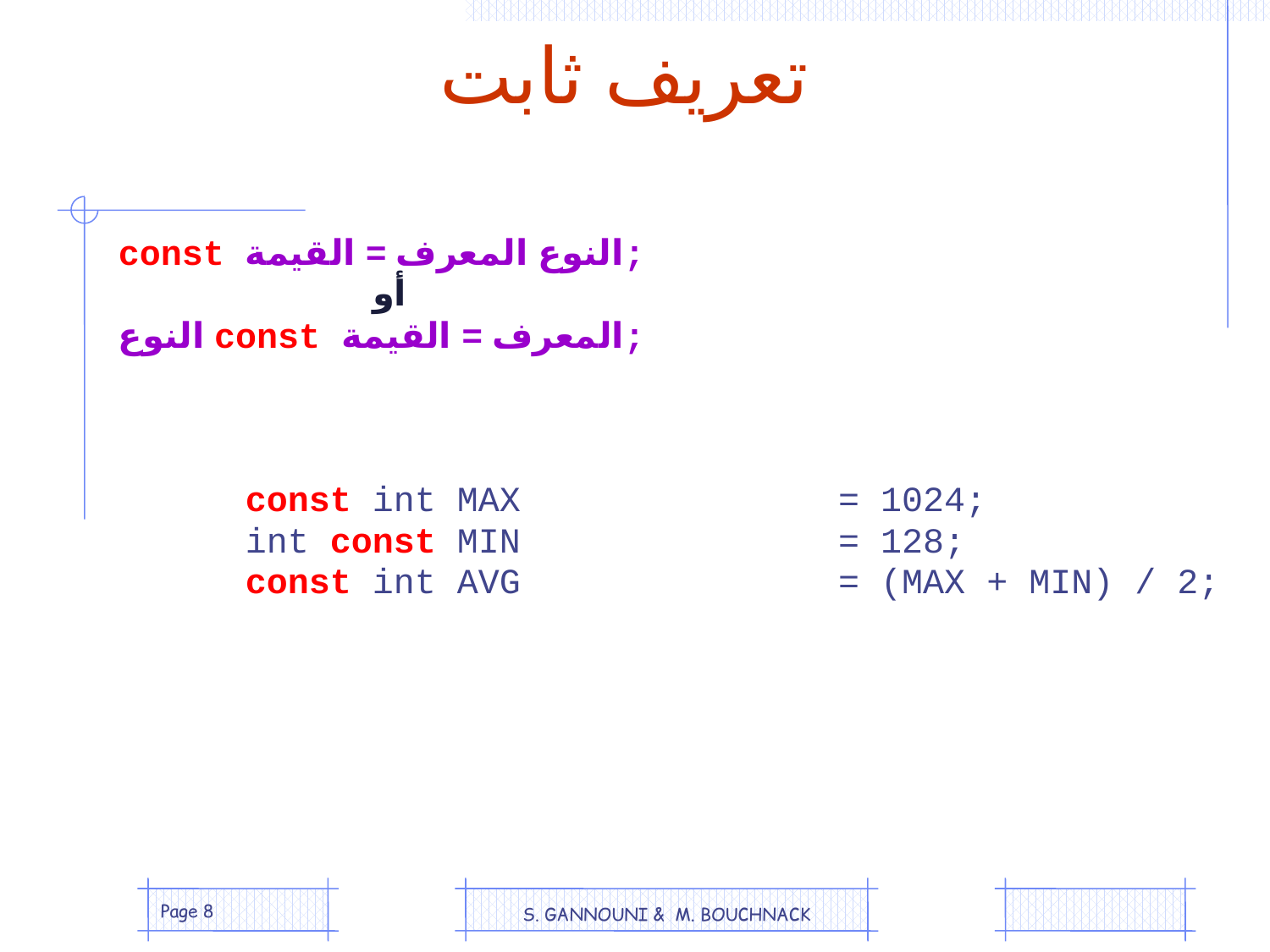

# تعريف ثابت

	const النوع المعرف = القيمة;
			أو
	النوع const المعرف = القيمة;

		const int MAX               = 1024;
		int const MIN               = 128;
		const int AVG               = (MAX + MIN) / 2;
Page 8
S. GANNOUNI &  M. BOUCHNACK